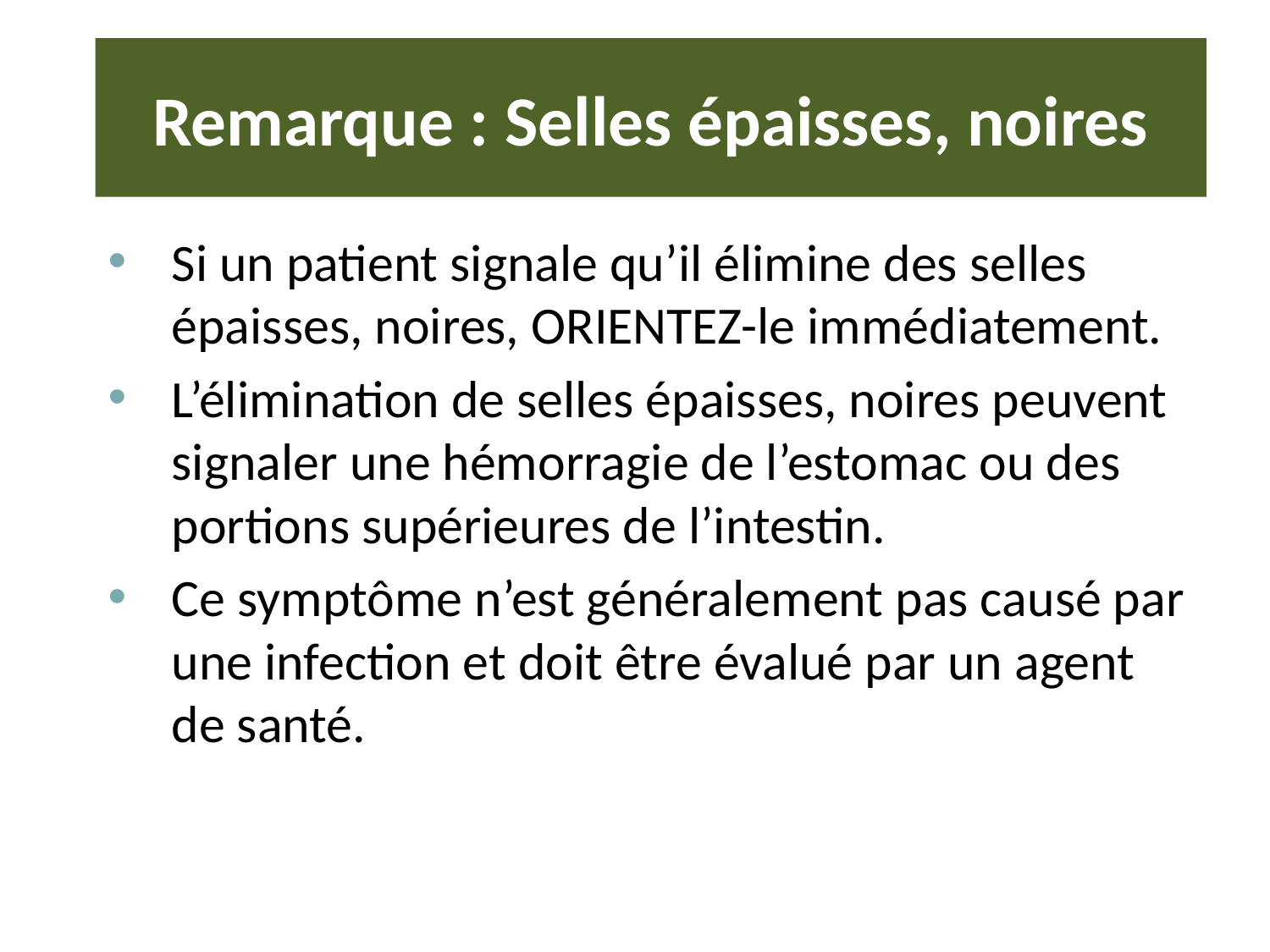

# Remarque : Selles épaisses, noires
Si un patient signale qu’il élimine des selles épaisses, noires, ORIENTEZ-le immédiatement.
L’élimination de selles épaisses, noires peuvent signaler une hémorragie de l’estomac ou des portions supérieures de l’intestin.
Ce symptôme n’est généralement pas causé par une infection et doit être évalué par un agent de santé.